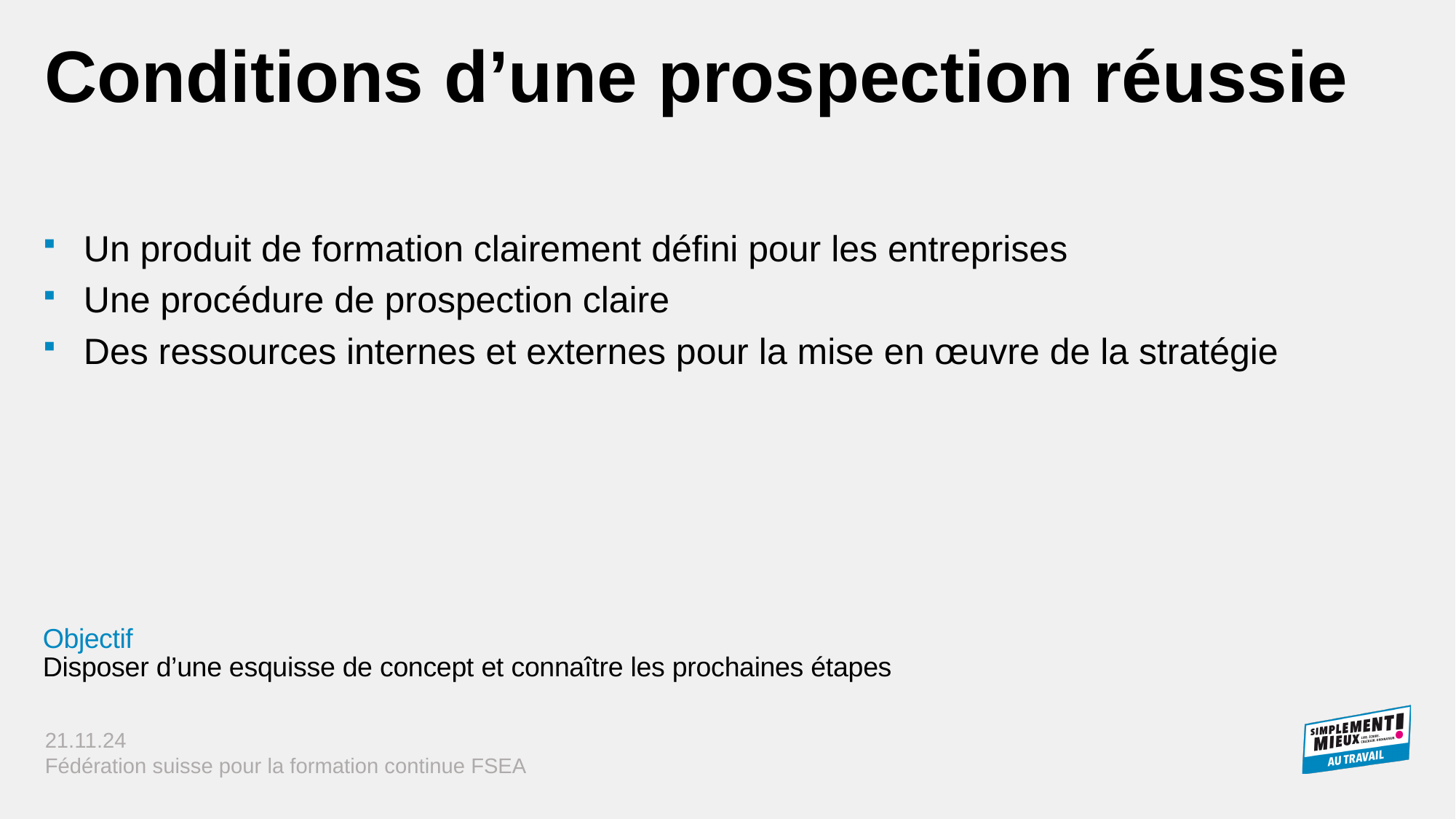

Conditions d’une prospection réussie
Un produit de formation clairement défini pour les entreprises
Une procédure de prospection claire
Des ressources internes et externes pour la mise en œuvre de la stratégie
Objectif
Disposer d’une esquisse de concept et connaître les prochaines étapes